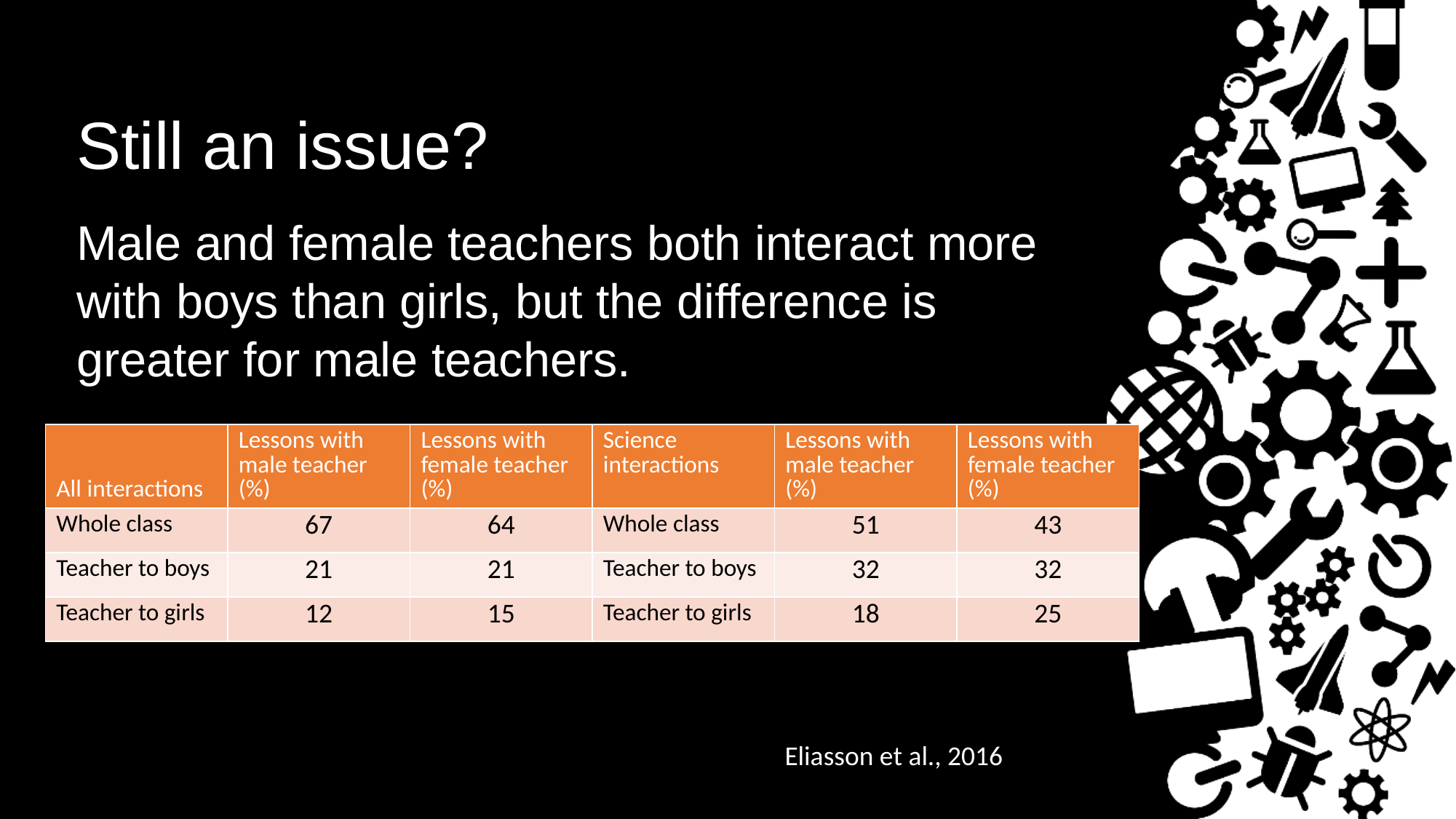

# Still an issue?
Male and female teachers both interact more with boys than girls, but the difference is greater for male teachers.

| All interactions | Lessons with male teacher (%) | Lessons with female teacher (%) | Science interactions | Lessons with male teacher (%) | Lessons with female teacher (%) |
| --- | --- | --- | --- | --- | --- |
| Whole class | 67 | 64 | Whole class | 51 | 43 |
| Teacher to boys | 21 | 21 | Teacher to boys | 32 | 32 |
| Teacher to girls | 12 | 15 | Teacher to girls | 18 | 25 |
Eliasson et al., 2016